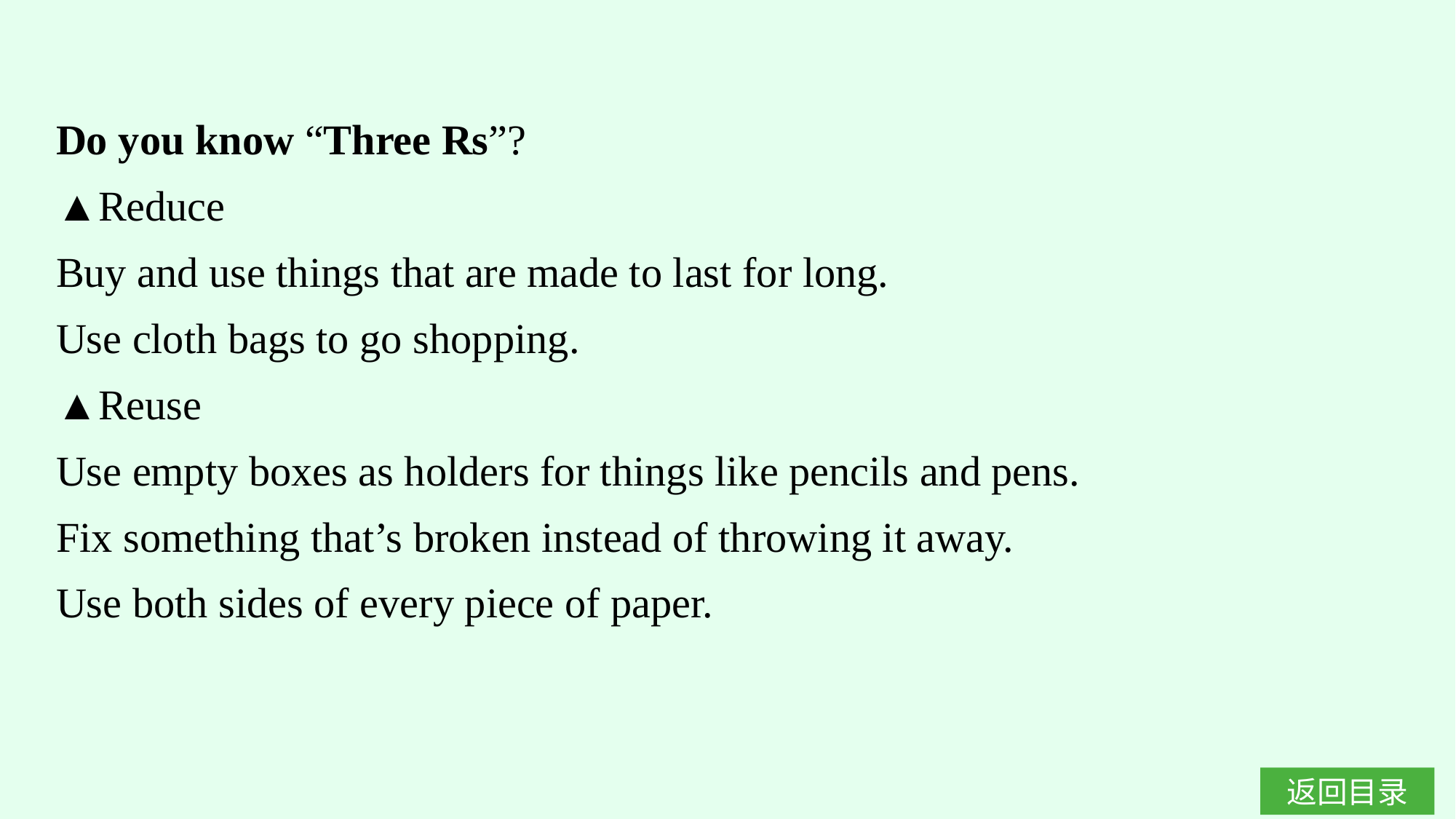

Do you know “Three Rs”?
▲Reduce
Buy and use things that are made to last for long.
Use cloth bags to go shopping.
▲Reuse
Use empty boxes as holders for things like pencils and pens.
Fix something that’s broken instead of throwing it away.
Use both sides of every piece of paper.